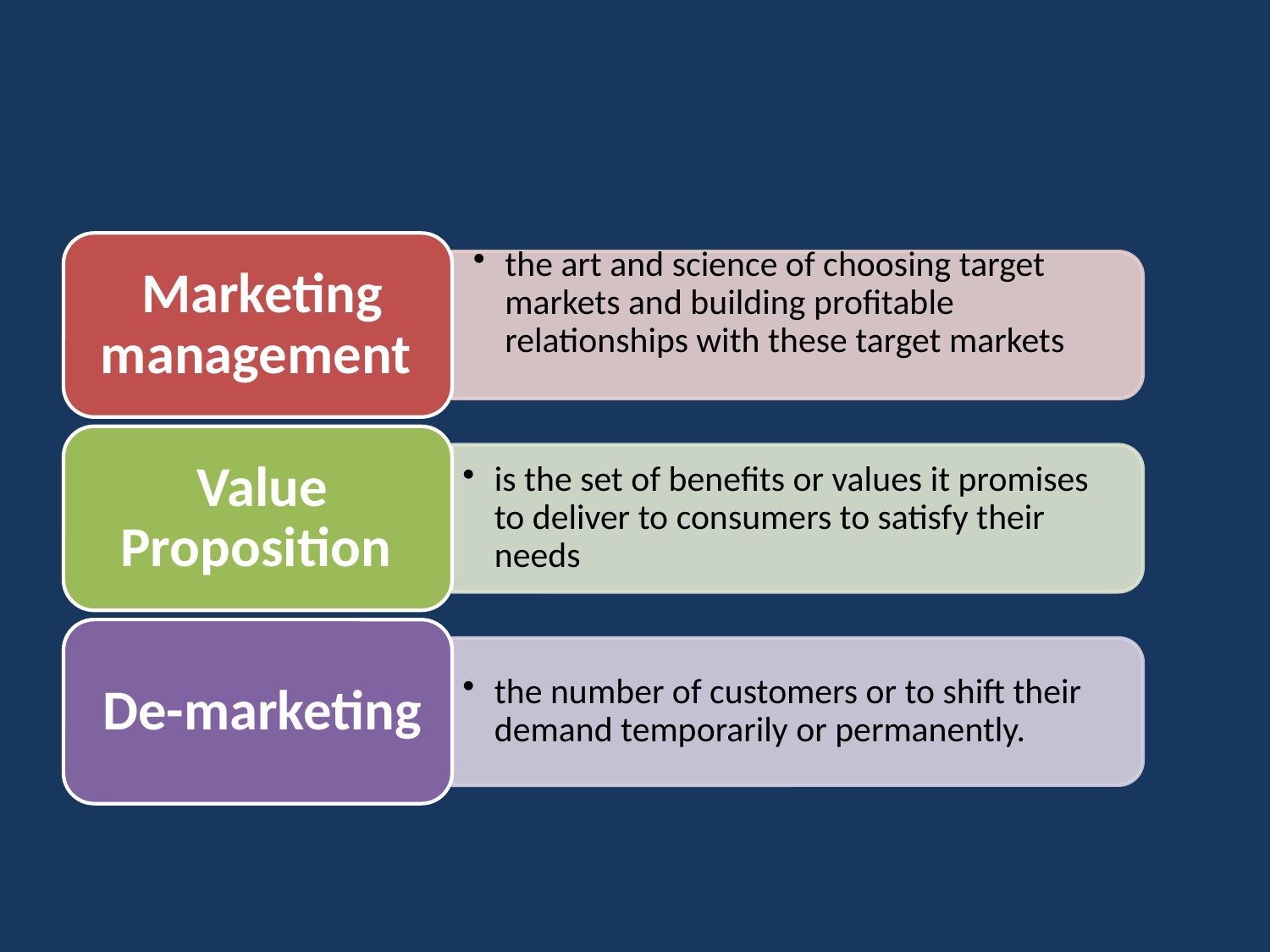

the art and science of choosing target markets and building profitable relationships with these target markets

Marketing management
is the set of benefits or values it promises to deliver to consumers to satisfy their needs
Value Proposition
the number of customers or to shift their demand temporarily or permanently.
De-marketing